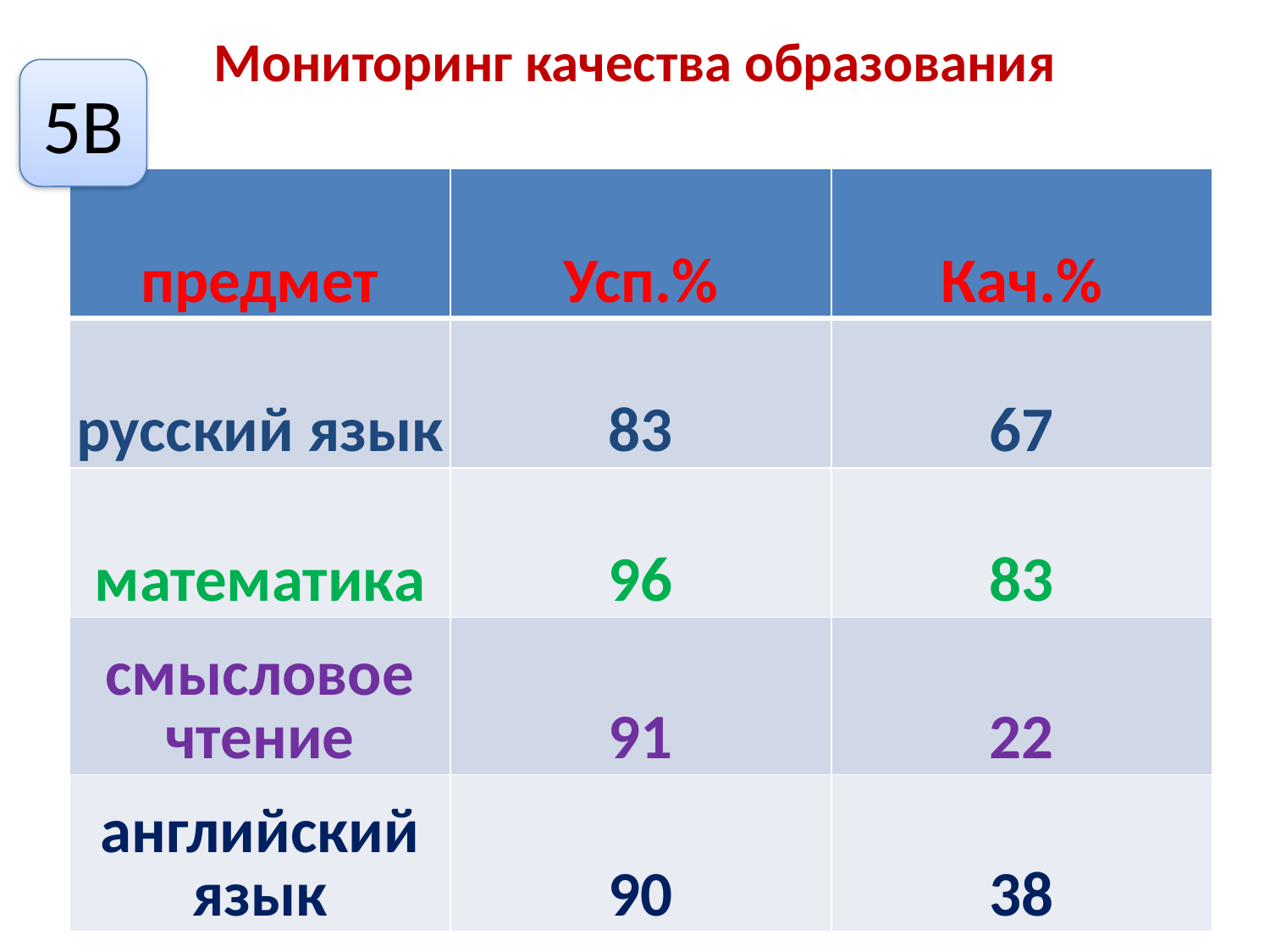

# Мониторинг качества образования
5В
| предмет | Усп.% | Кач.% |
| --- | --- | --- |
| русский язык | 83 | 67 |
| математика | 96 | 83 |
| смысловое чтение | 91 | 22 |
| английский язык | 90 | 38 |